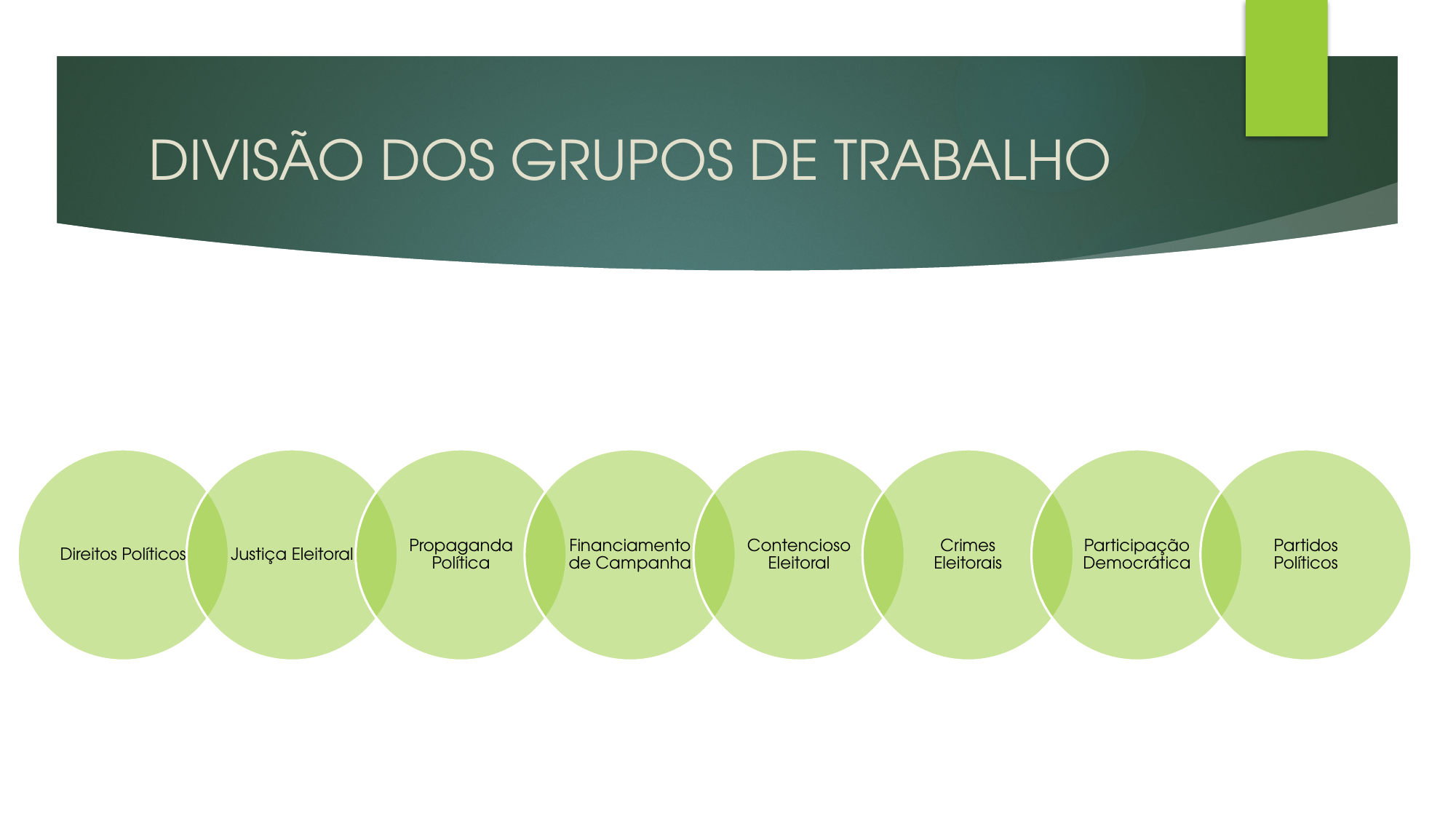

# DIVISÃO DOS GRUPOS DE TRABALHO
Direitos Políticos
Justiça Eleitoral
Propaganda Política
Financiamento de Campanha
Contencioso Eleitoral
Crimes Eleitorais
Participação Democrática
Partidos Políticos